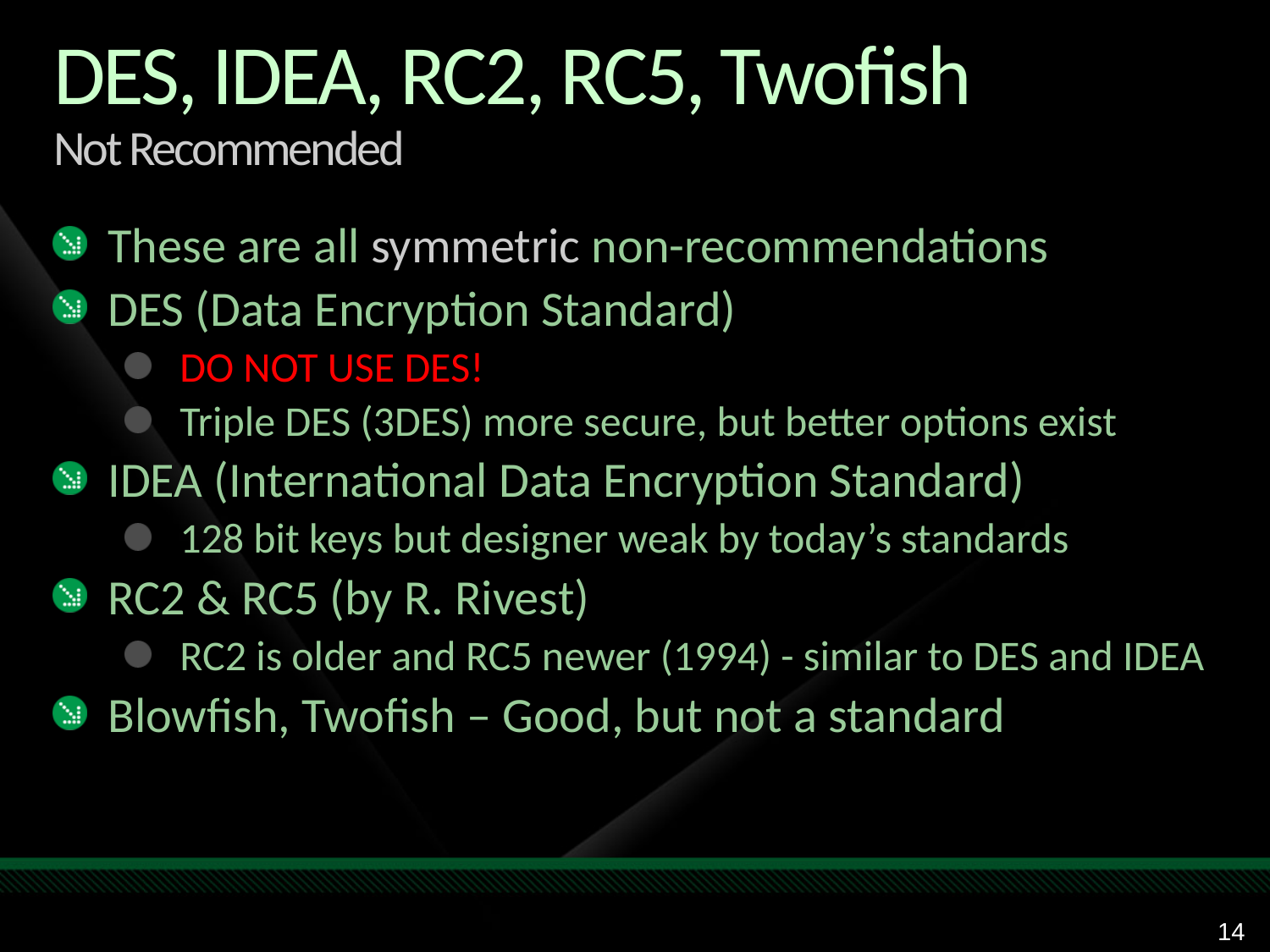

# DES, IDEA, RC2, RC5, Twofish Not Recommended
These are all symmetric non-recommendations
DES (Data Encryption Standard)
DO NOT USE DES!
Triple DES (3DES) more secure, but better options exist
IDEA (International Data Encryption Standard)
128 bit keys but designer weak by today’s standards
RC2 & RC5 (by R. Rivest)
RC2 is older and RC5 newer (1994) - similar to DES and IDEA
Blowfish, Twofish – Good, but not a standard